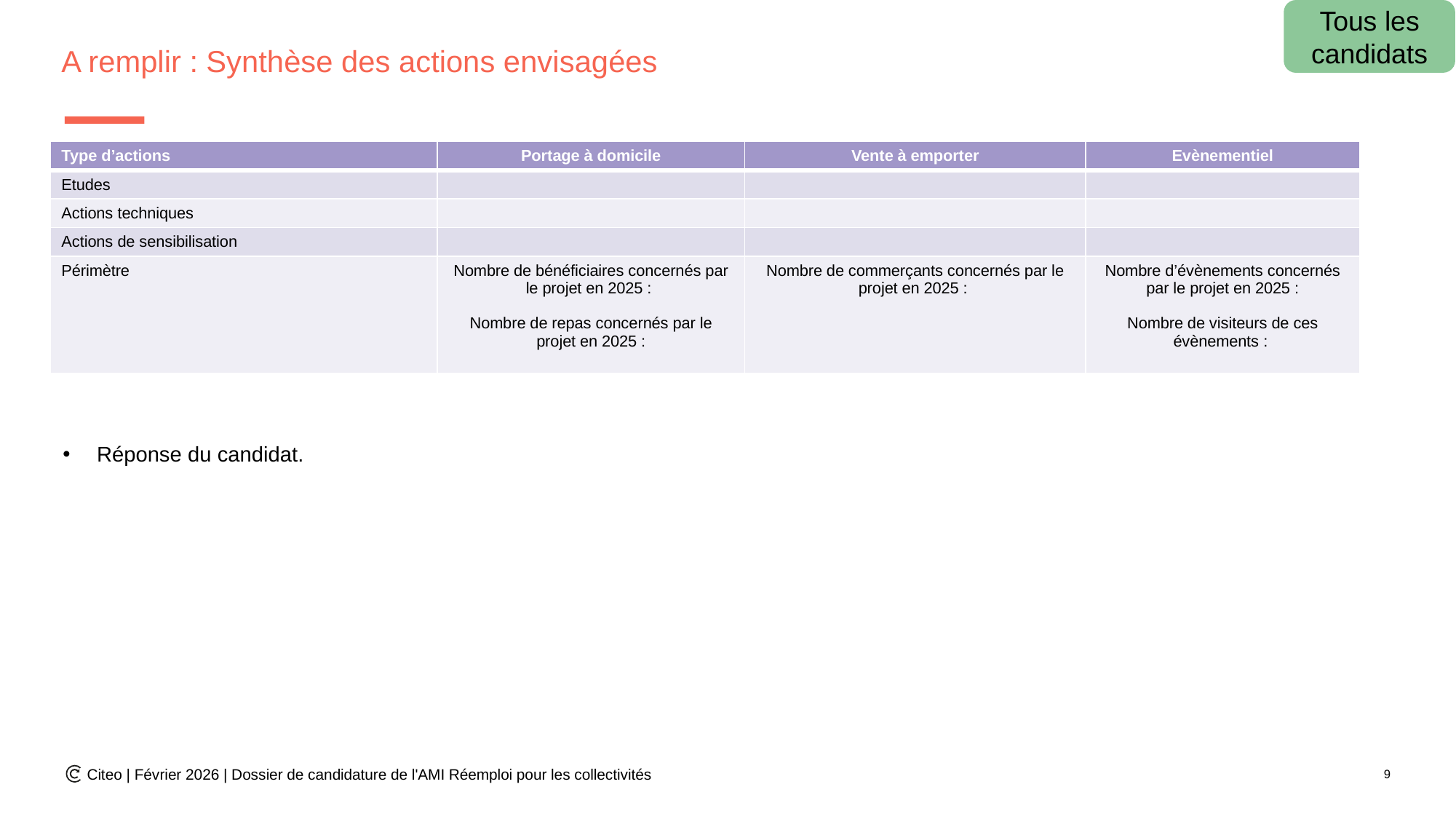

Tous les candidats
# A remplir : Synthèse des actions envisagées
| Type d’actions | Portage à domicile | Vente à emporter | Evènementiel |
| --- | --- | --- | --- |
| Etudes |  |  |  |
| Actions techniques |  |  |  |
| Actions de sensibilisation |  |  |  |
| Périmètre | Nombre de bénéficiaires concernés par le projet en 2025 : Nombre de repas concernés par le projet en 2025 : | Nombre de commerçants concernés par le projet en 2025 : | Nombre d’évènements concernés par le projet en 2025 : Nombre de visiteurs de ces évènements : |
Réponse du candidat.
Citeo | Février 2026 | Dossier de candidature de l'AMI Réemploi pour les collectivités
9